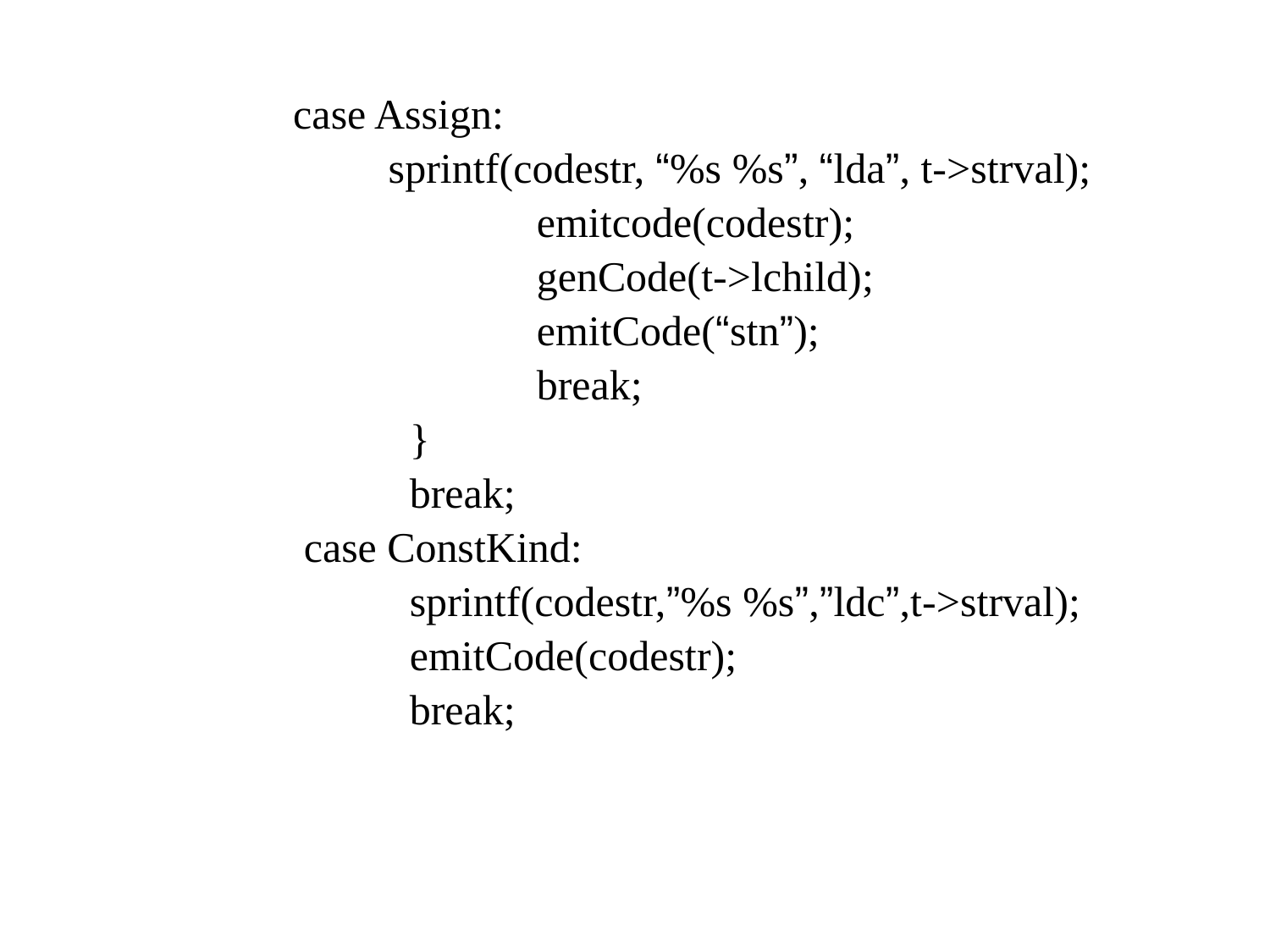

case Assign:
		          sprintf(codestr, “%s %s”, “lda”, t->strval);
				emitcode(codestr);
				genCode(t->lchild);
				emitCode(“stn”);
				break;
			}
			break;
		  case ConstKind:
			sprintf(codestr,”%s %s”,”ldc”,t->strval);
			emitCode(codestr);
			break;